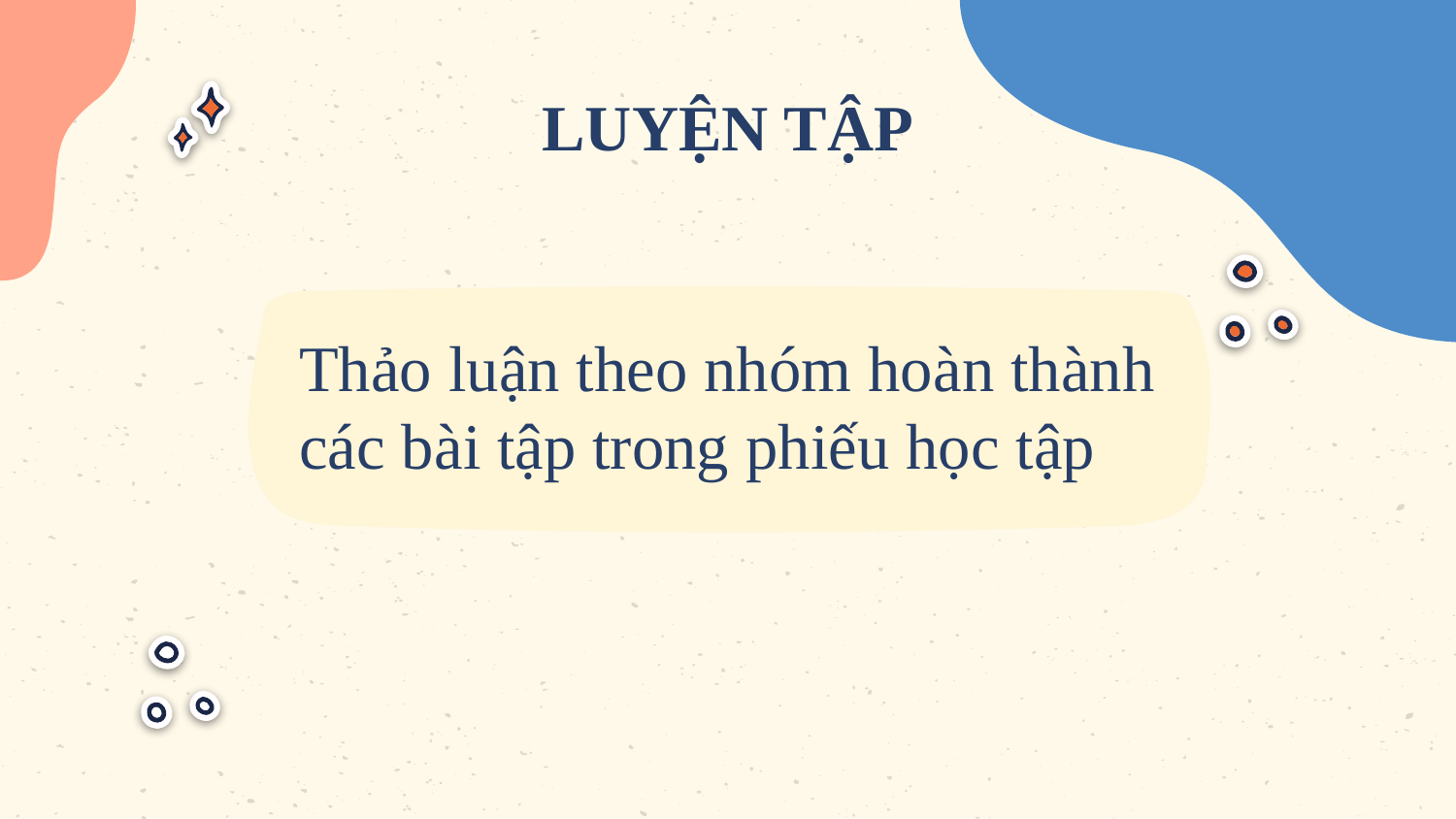

# LUYỆN TẬP

Thảo luận theo nhóm hoàn thành các bài tập trong phiếu học tập